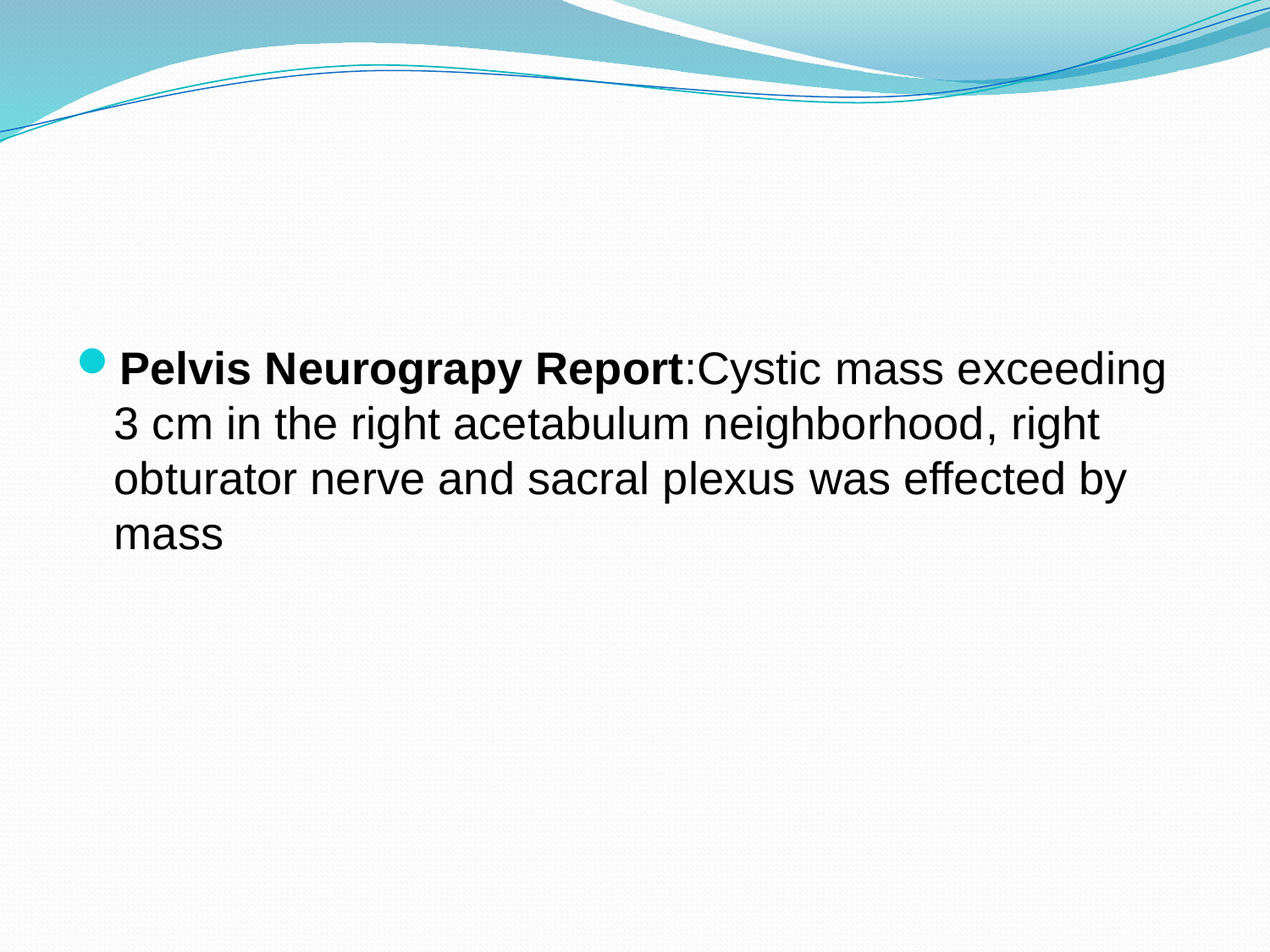

#

Pelvis Neurograpy Report:Cystic mass exceeding 3 cm in the right acetabulum neighborhood, right obturator nerve and sacral plexus was effected by mass